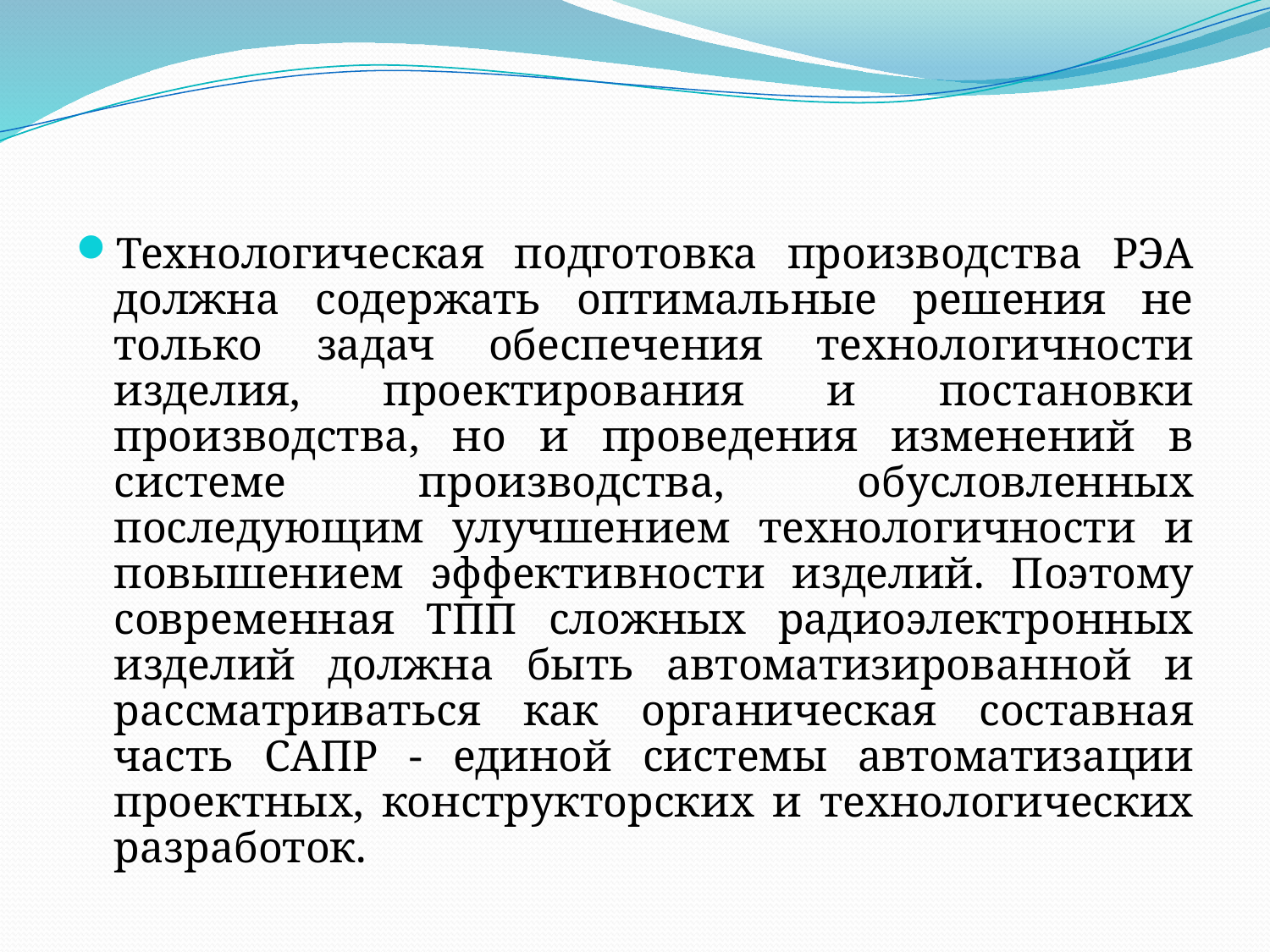

Технологическая подготовка производства РЭА должна содержать оптимальные решения не только задач обеспечения технологичности изделия, проектирования и постановки производства, но и проведения изменений в системе производства, обусловленных последующим улучшением технологичности и повышением эффективности изделий. Поэтому современная ТПП сложных радиоэлектронных изделий должна быть автоматизированной и рассматриваться как органическая составная часть САПР - единой системы автоматизации проектных, конструкторских и технологических разработок.